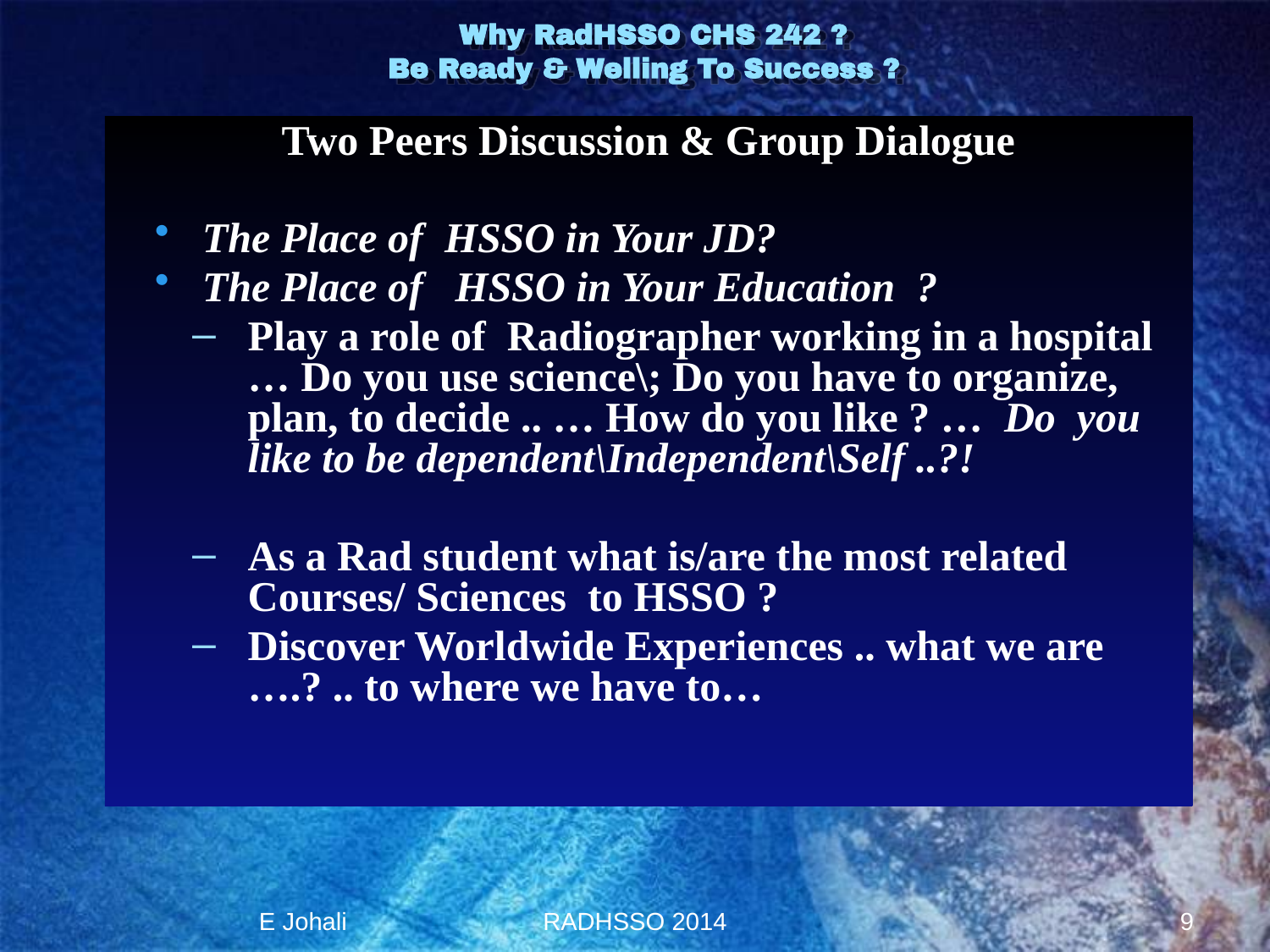

# Why RadHSSO CHS 242 ? Be Ready & Welling To Success ?
Two Peers Discussion & Group Dialogue

The Place of  HSSO in Your JD?
The Place of   HSSO in Your Education  ?
Play a role of  Radiographer working in a hospital … Do you use science\; Do you have to organize, plan, to decide .. … How do you like ? …  Do  you like to be dependent\Independent\Self ..?!

As a Rad student what is/are the most related  Courses/ Sciences  to HSSO ?
Discover Worldwide Experiences .. what we are ….? .. to where we have to…

E Johali
RADHSSO 2014
9